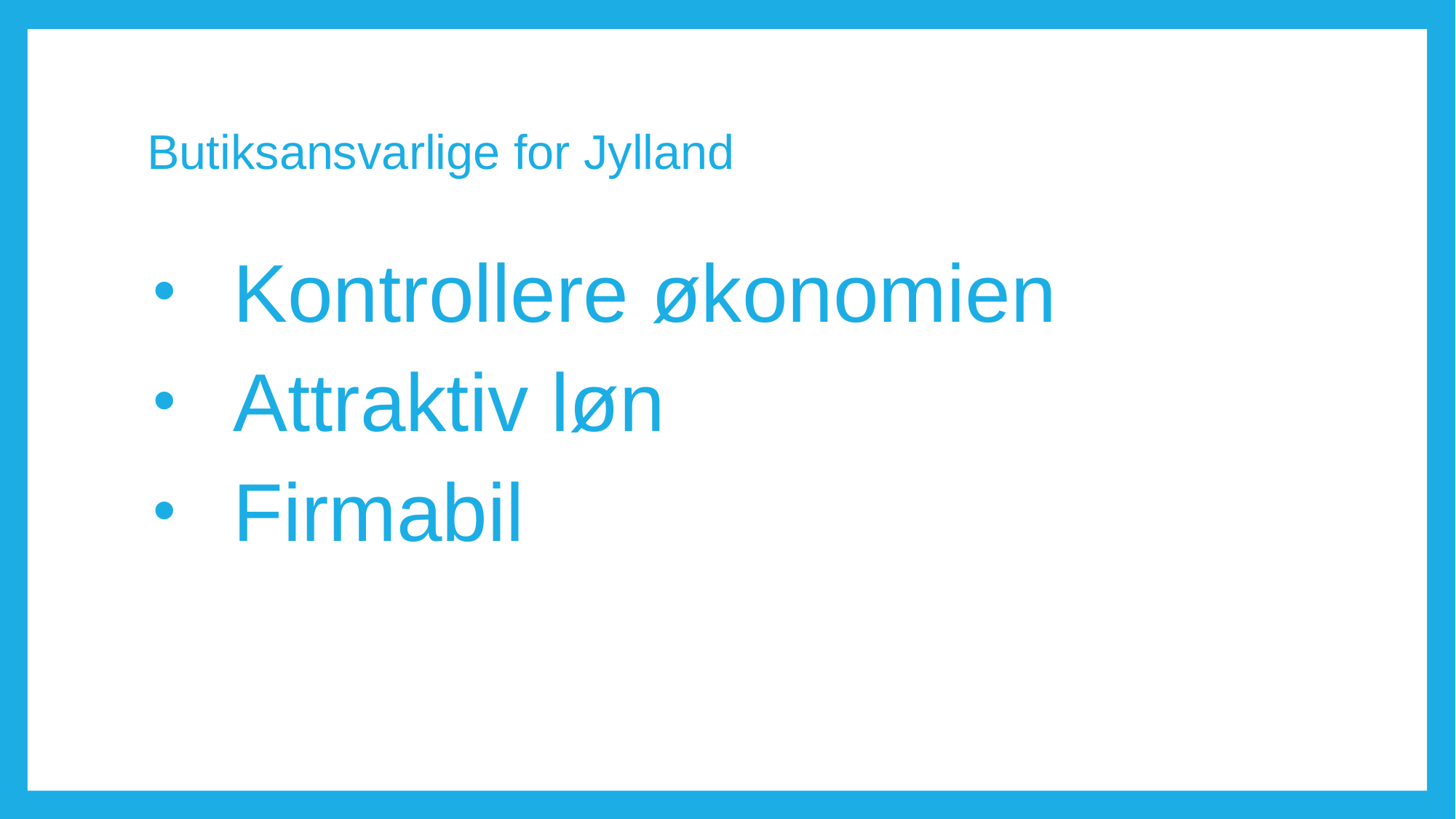

# Butiksansvarlige for Jylland
Kontrollere økonomien
Attraktiv løn
Firmabil